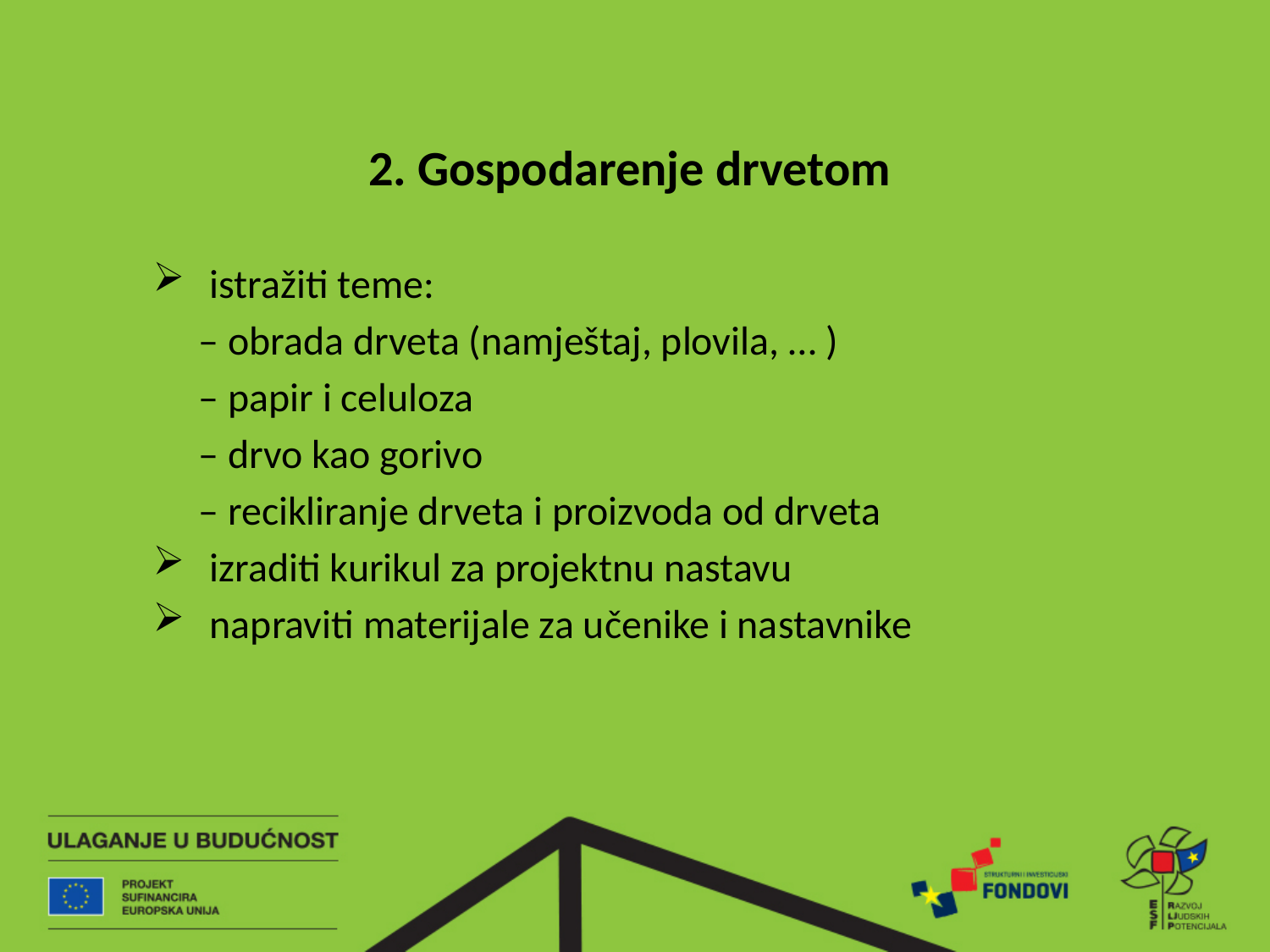

istražiti teme:
     – obrada drveta (namještaj, plovila, … )
     – papir i celuloza
     – drvo kao gorivo
     – recikliranje drveta i proizvoda od drveta
 izraditi kurikul za projektnu nastavu
 napraviti materijale za učenike i nastavnike
2. Gospodarenje drvetom